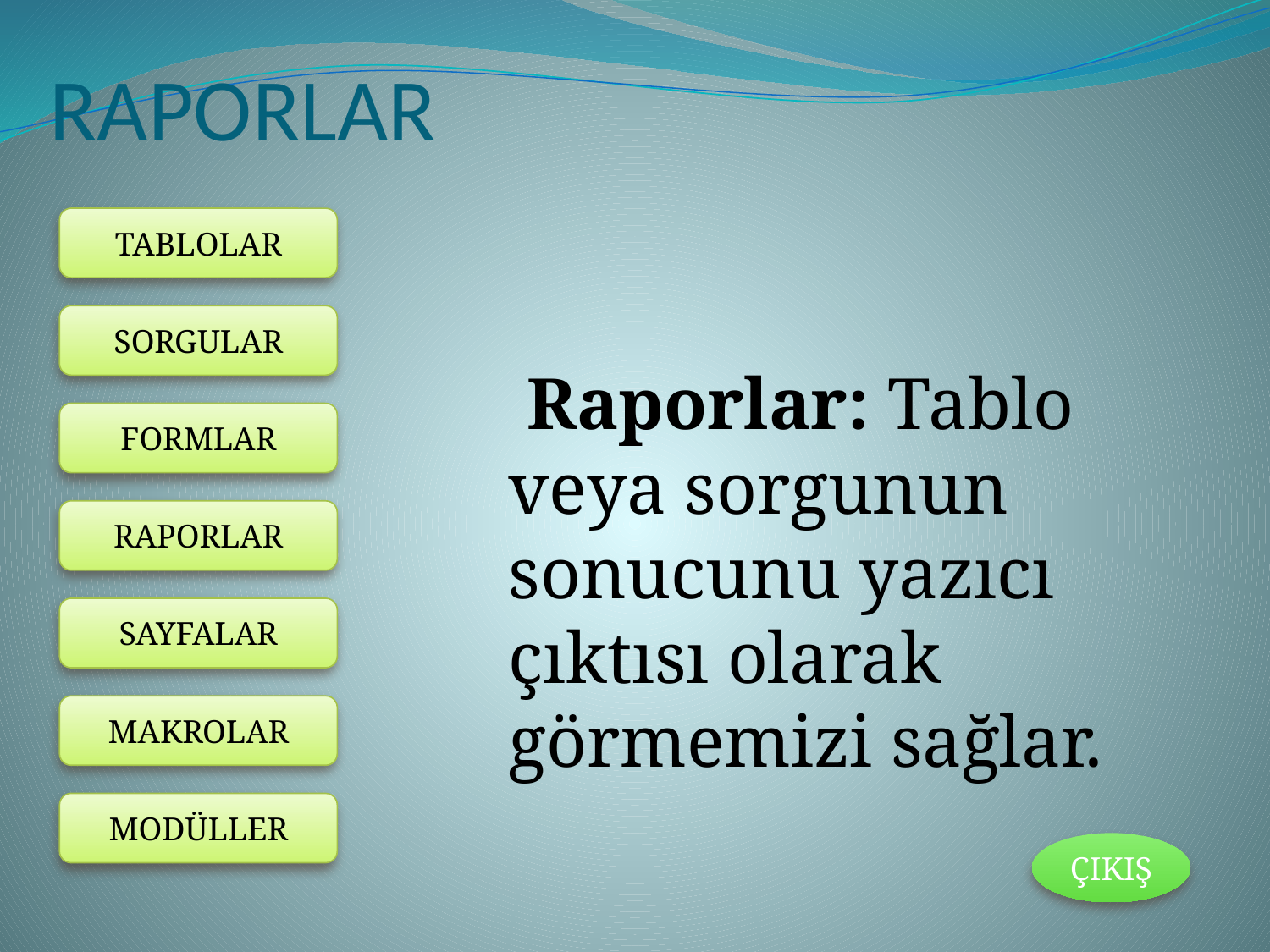

# RAPORLAR

 Raporlar: Tablo veya sorgunun sonucunu yazıcı çıktısı olarak görmemizi sağlar.
ÇIKIŞ